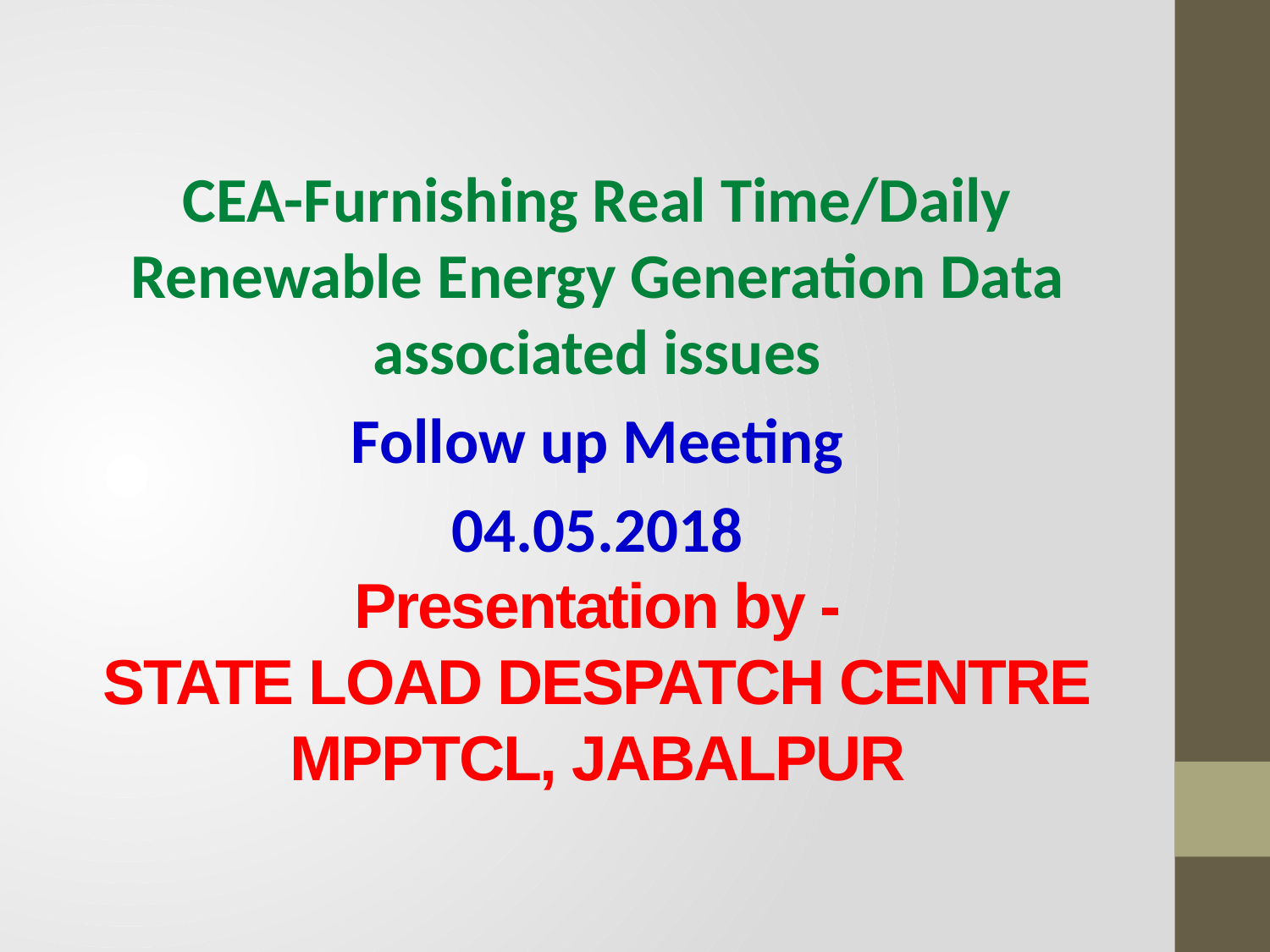

#

CEA-Furnishing Real Time/Daily Renewable Energy Generation Data associated issues
Follow up Meeting
04.05.2018
Presentation by -
STATE LOAD DESPATCH CENTRE
MPPTCL, JABALPUR